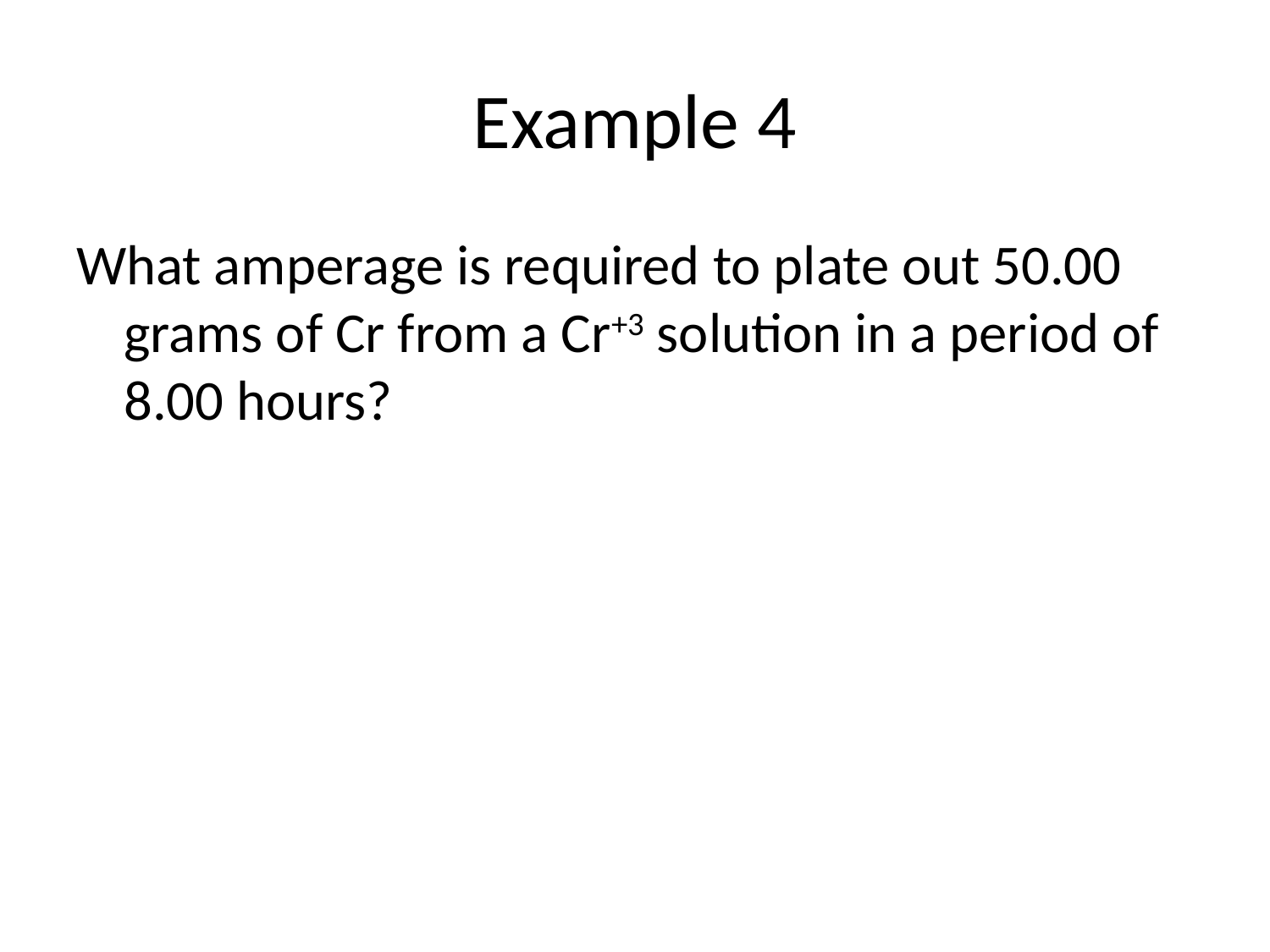

# Example 4
What amperage is required to plate out 50.00 grams of Cr from a Cr+3 solution in a period of 8.00 hours?